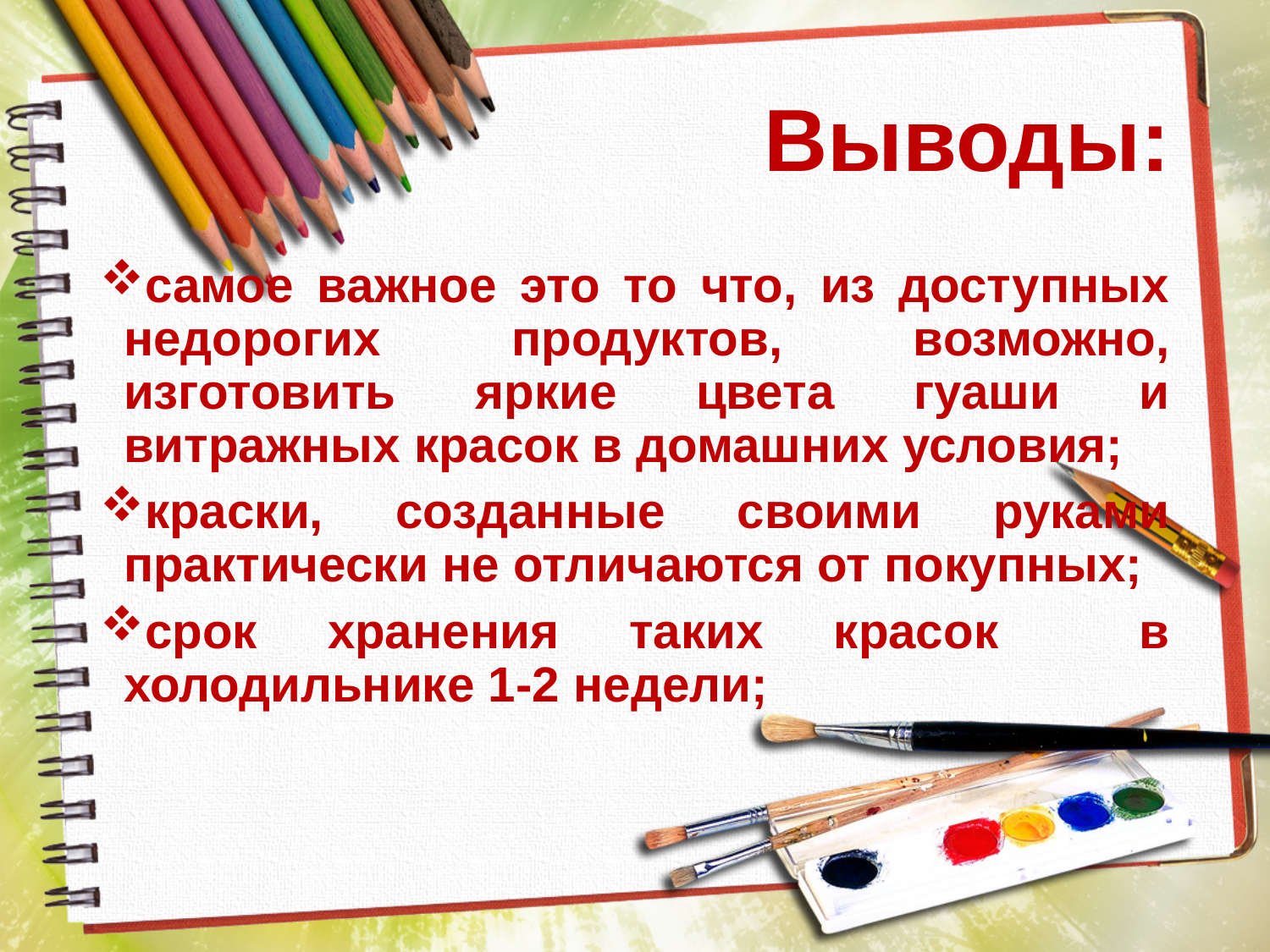

# Выводы:
самое важное это то что, из доступных недорогих продуктов, возможно, изготовить яркие цвета гуаши и витражных красок в домашних условия;
краски, созданные своими руками практически не отличаются от покупных;
срок хранения таких красок  в холодильнике 1-2 недели;